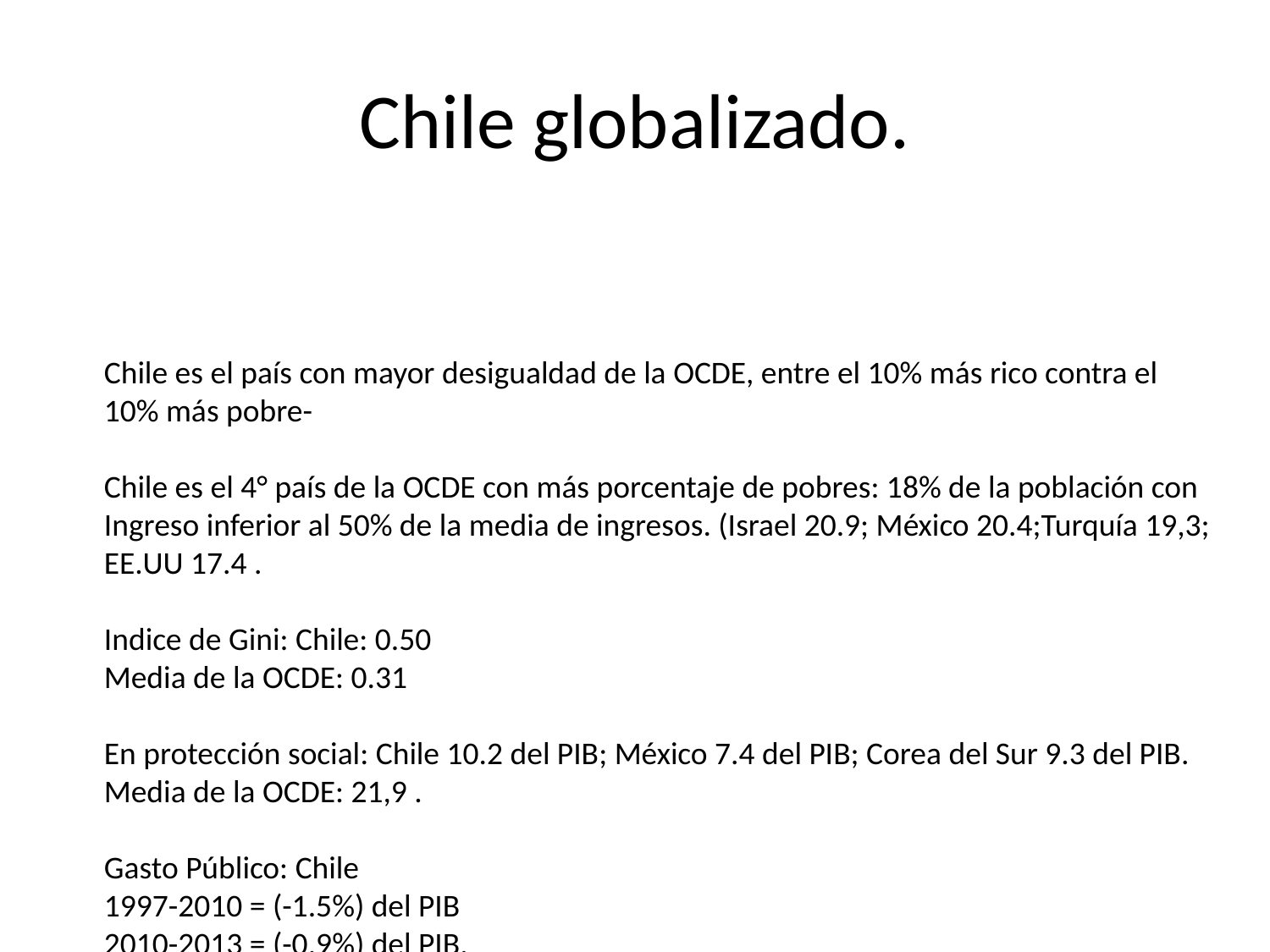

# Chile globalizado.
Chile es el país con mayor desigualdad de la OCDE, entre el 10% más rico contra el
10% más pobre-

Chile es el 4° país de la OCDE con más porcentaje de pobres: 18% de la población con
Ingreso inferior al 50% de la media de ingresos. (Israel 20.9; México 20.4;Turquía 19,3;
EE.UU 17.4 .

Indice de Gini: Chile: 0.50
Media de la OCDE: 0.31

En protección social: Chile 10.2 del PIB; México 7.4 del PIB; Corea del Sur 9.3 del PIB.
Media de la OCDE: 21,9 .

Gasto Público: Chile
1997-2010 = (-1.5%) del PIB
2010-2013 = (-0.9%) del PIB.